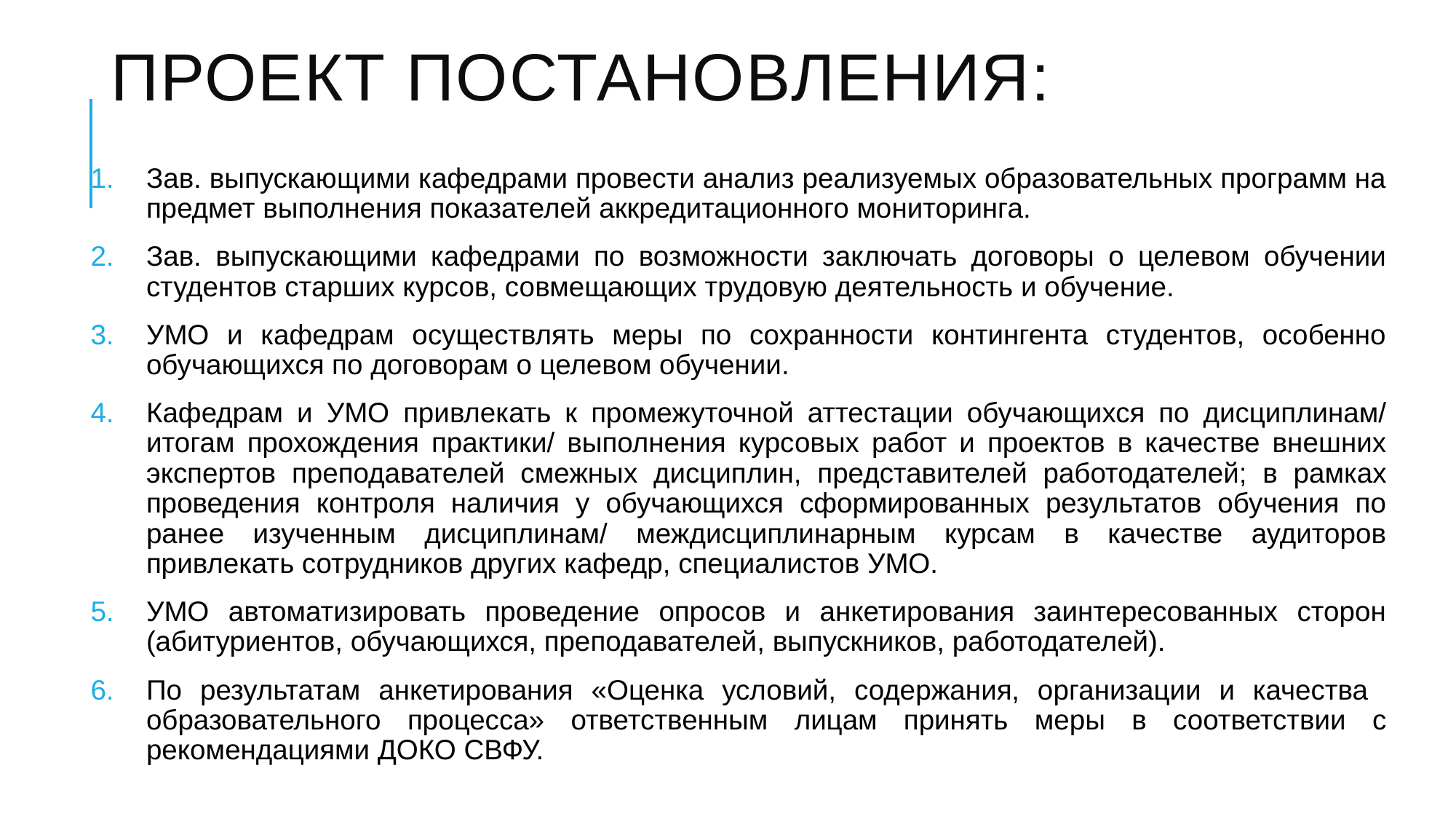

# Проект постановления:
Зав. выпускающими кафедрами провести анализ реализуемых образовательных программ на предмет выполнения показателей аккредитационного мониторинга.
Зав. выпускающими кафедрами по возможности заключать договоры о целевом обучении студентов старших курсов, совмещающих трудовую деятельность и обучение.
УМО и кафедрам осуществлять меры по сохранности контингента студентов, особенно обучающихся по договорам о целевом обучении.
Кафедрам и УМО привлекать к промежуточной аттестации обучающихся по дисциплинам/ итогам прохождения практики/ выполнения курсовых работ и проектов в качестве внешних экспертов преподавателей смежных дисциплин, представителей работодателей; в рамках проведения контроля наличия у обучающихся сформированных результатов обучения по ранее изученным дисциплинам/ междисциплинарным курсам в качестве аудиторов привлекать сотрудников других кафедр, специалистов УМО.
УМО автоматизировать проведение опросов и анкетирования заинтересованных сторон (абитуриентов, обучающихся, преподавателей, выпускников, работодателей).
По результатам анкетирования «Оценка условий, содержания, организации и качества  образовательного процесса» ответственным лицам принять меры в соответствии с рекомендациями ДОКО СВФУ.